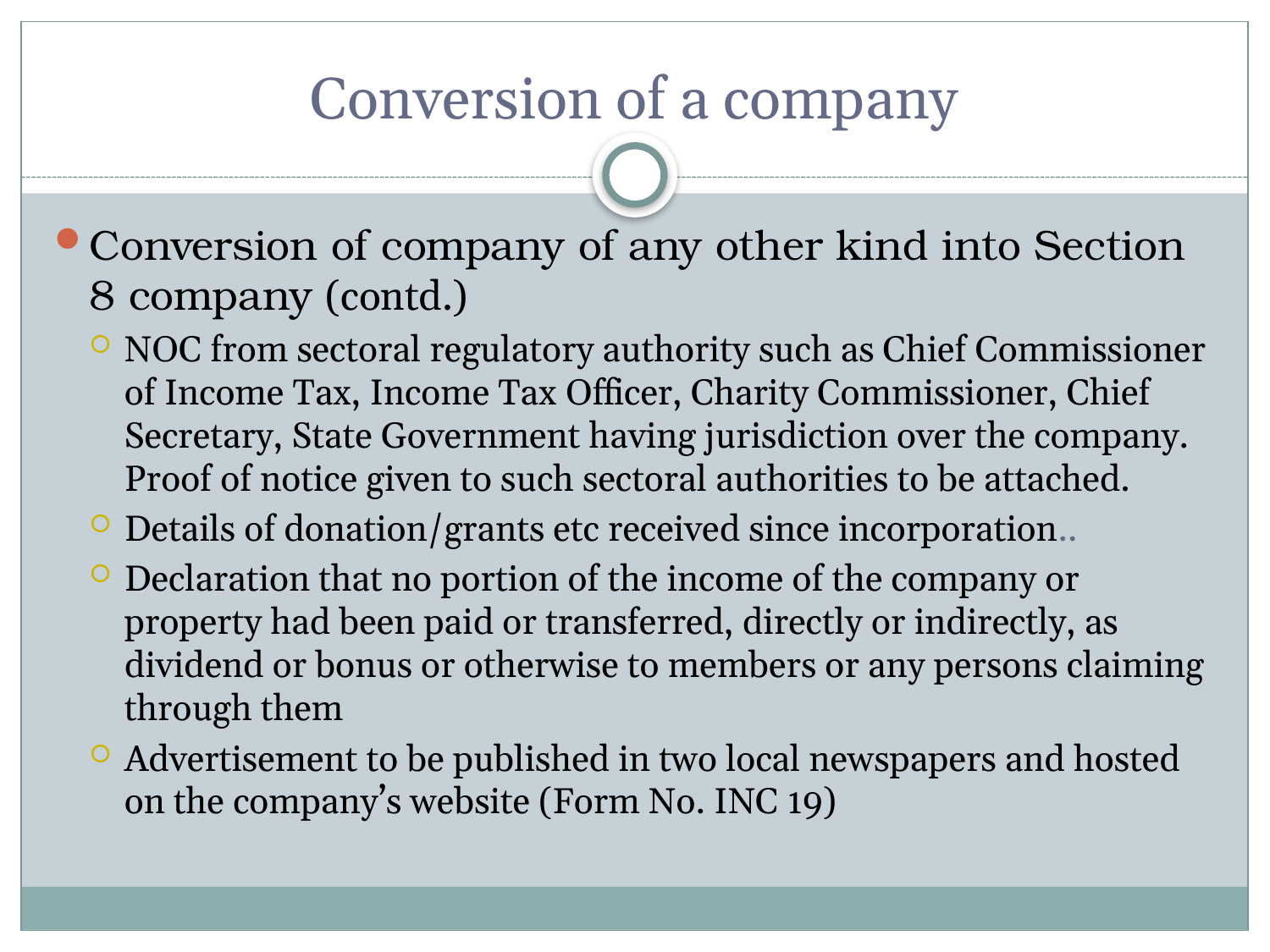

# Conversion of a company
Conversion of company of any other kind into Section 8 company (contd.)
NOC from sectoral regulatory authority such as Chief Commissioner of Income Tax, Income Tax Officer, Charity Commissioner, Chief Secretary, State Government having jurisdiction over the company. Proof of notice given to such sectoral authorities to be attached.
Details of donation/grants etc received since incorporation..
Declaration that no portion of the income of the company or property had been paid or transferred, directly or indirectly, as dividend or bonus or otherwise to members or any persons claiming through them
Advertisement to be published in two local newspapers and hosted on the company’s website (Form No. INC 19)